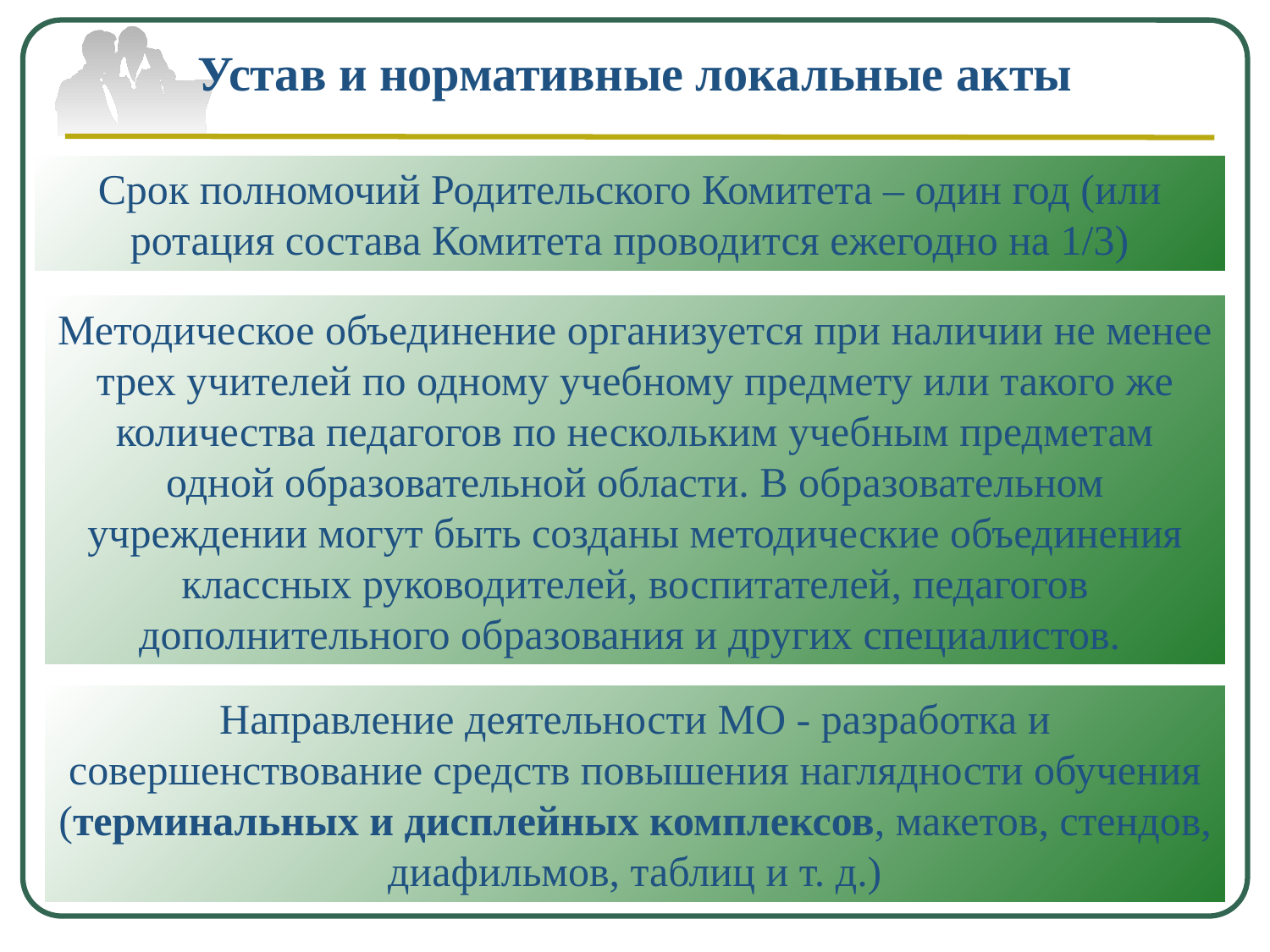

Устав и нормативные локальные акты
Срок полномочий Родительского Комитета – один год (или ротация состава Комитета проводится ежегодно на 1/3)
Методическое объединение организуется при наличии не менее трех учителей по одному учебному предмету или такого же количества педагогов по нескольким учебным предметам одной образовательной области. В образовательном учреждении могут быть созданы методические объединения классных руководителей, воспитателей, педагогов дополнительного образования и других специалистов.
Направление деятельности МО - разработка и совершенствование средств повышения наглядности обучения (терминальных и дисплейных комплексов, макетов, стендов, диафильмов, таблиц и т. д.)
также методики их использования в учебном процессе